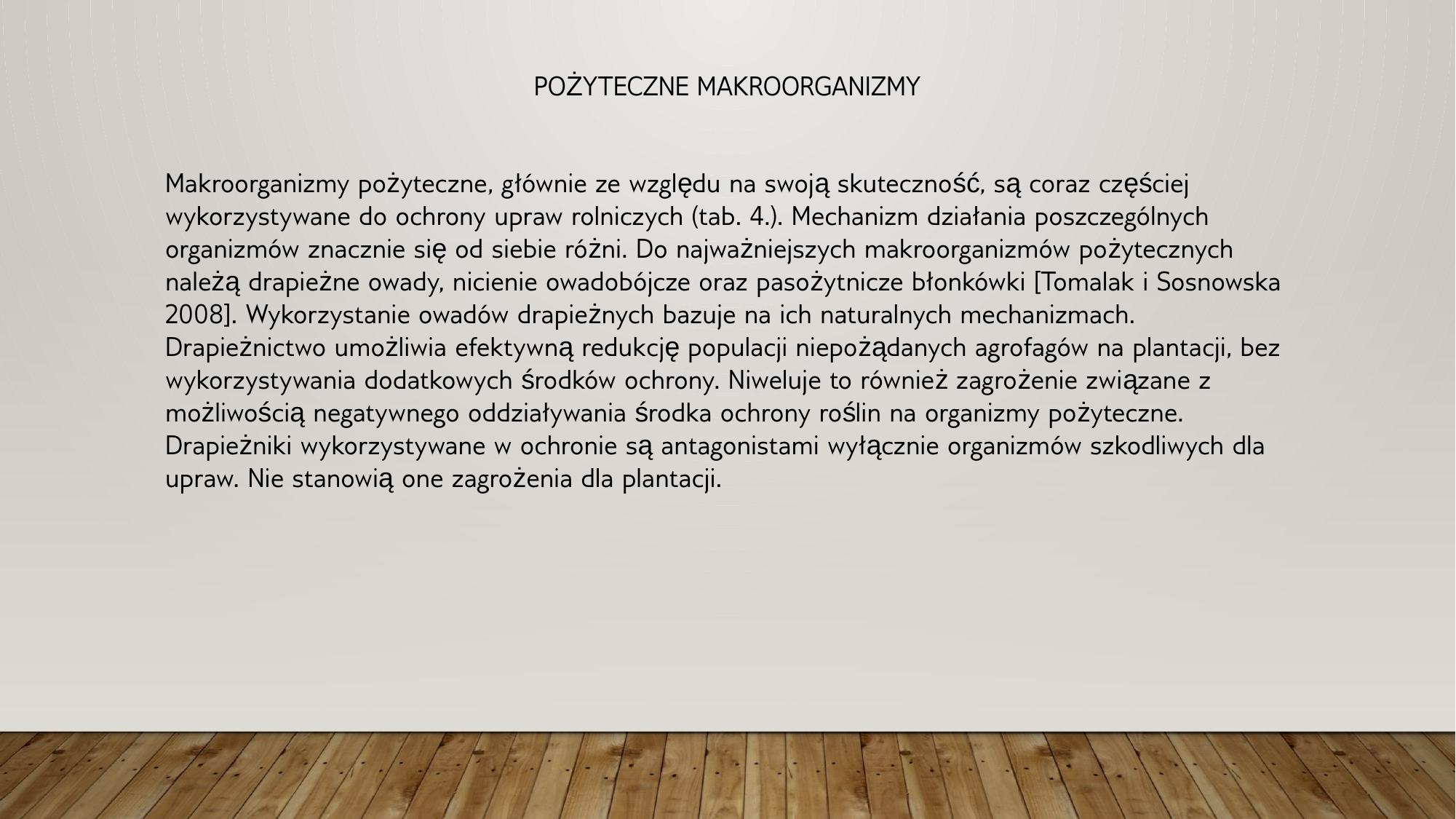

POŻYTECZNE MAKROORGANIZMY
Makroorganizmy pożyteczne, głównie ze względu na swoją skuteczność, są coraz częściej wykorzystywane do ochrony upraw rolniczych (tab. 4.). Mechanizm działania poszczególnych organizmów znacznie się od siebie różni. Do najważniejszych makroorganizmów pożytecznych należą drapieżne owady, nicienie owadobójcze oraz pasożytnicze błonkówki [Tomalak i Sosnowska 2008]. Wykorzystanie owadów drapieżnych bazuje na ich naturalnych mechanizmach. Drapieżnictwo umożliwia efektywną redukcję populacji niepożądanych agrofagów na plantacji, bez wykorzystywania dodatkowych środków ochrony. Niweluje to również zagrożenie związane z możliwością negatywnego oddziaływania środka ochrony roślin na organizmy pożyteczne. Drapieżniki wykorzystywane w ochronie są antagonistami wyłącznie organizmów szkodliwych dla upraw. Nie stanowią one zagrożenia dla plantacji.